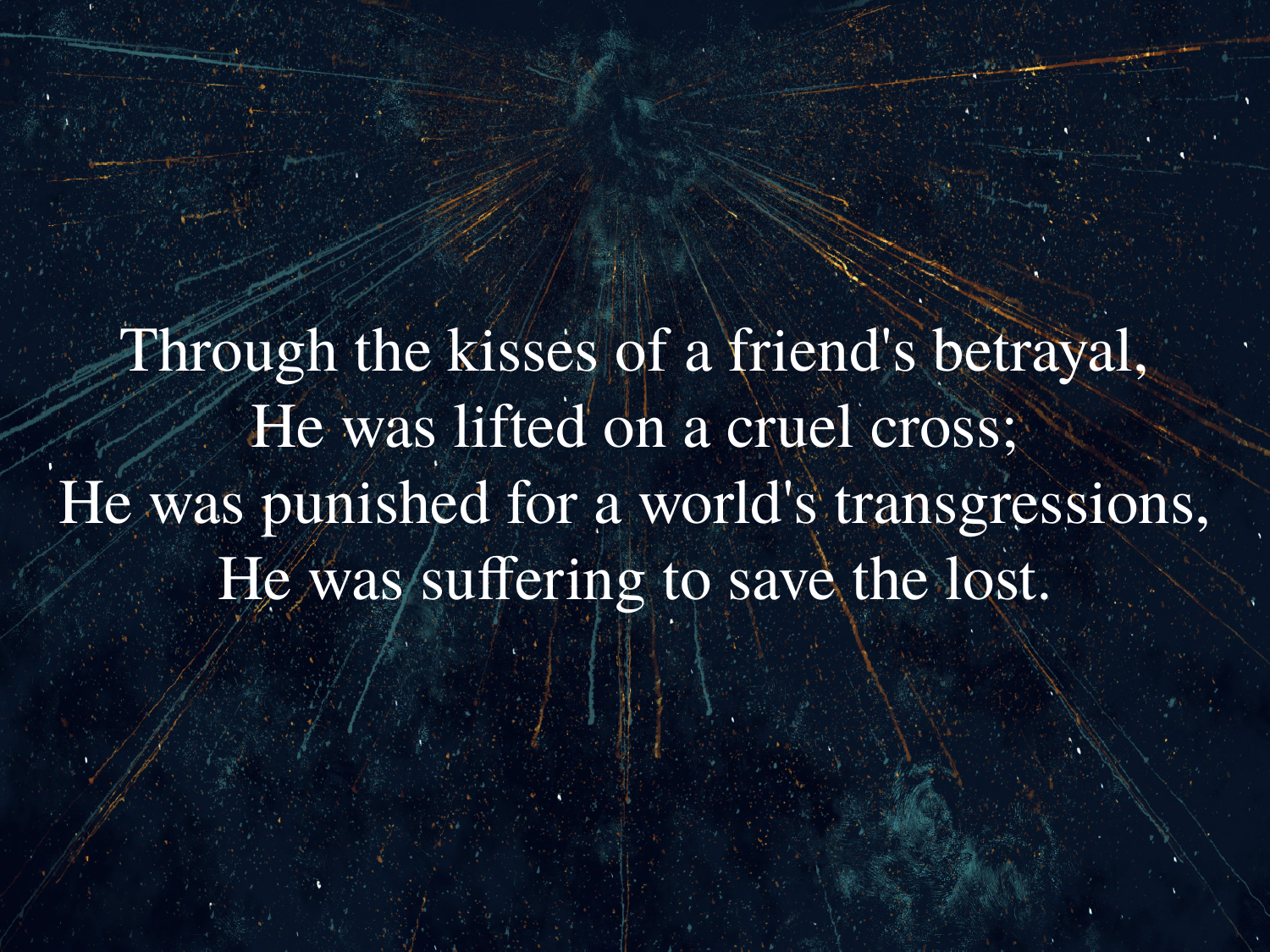

# Through the kisses of a friend's betrayal, He was lifted on a cruel cross; He was punished for a world's transgressions, He was suffering to save the lost.